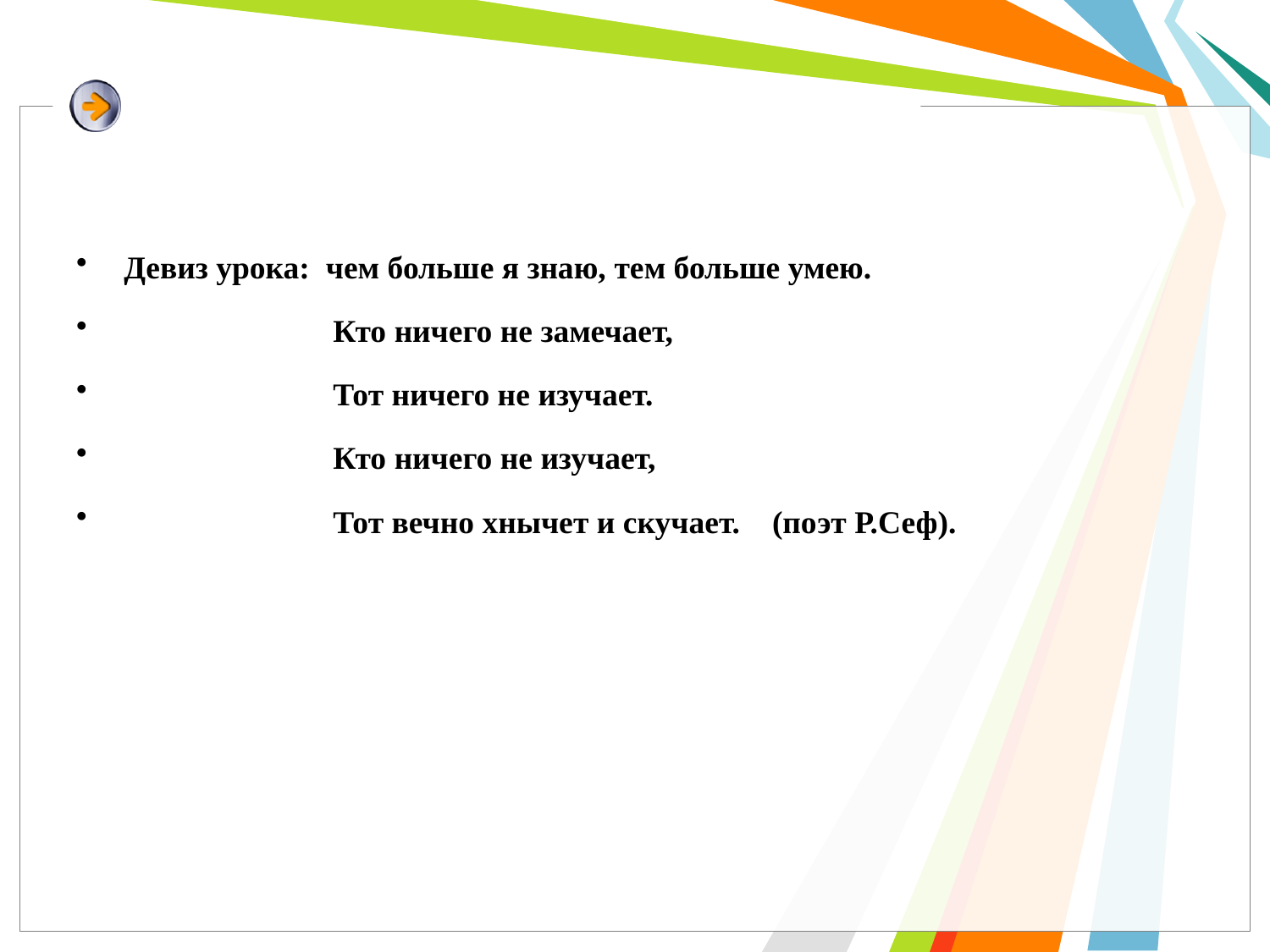

#
Девиз урока:  чем больше я знаю, тем больше умею.
                          Кто ничего не замечает,
                          Тот ничего не изучает.
                          Кто ничего не изучает,
                          Тот вечно хнычет и скучает.    (поэт Р.Сеф).